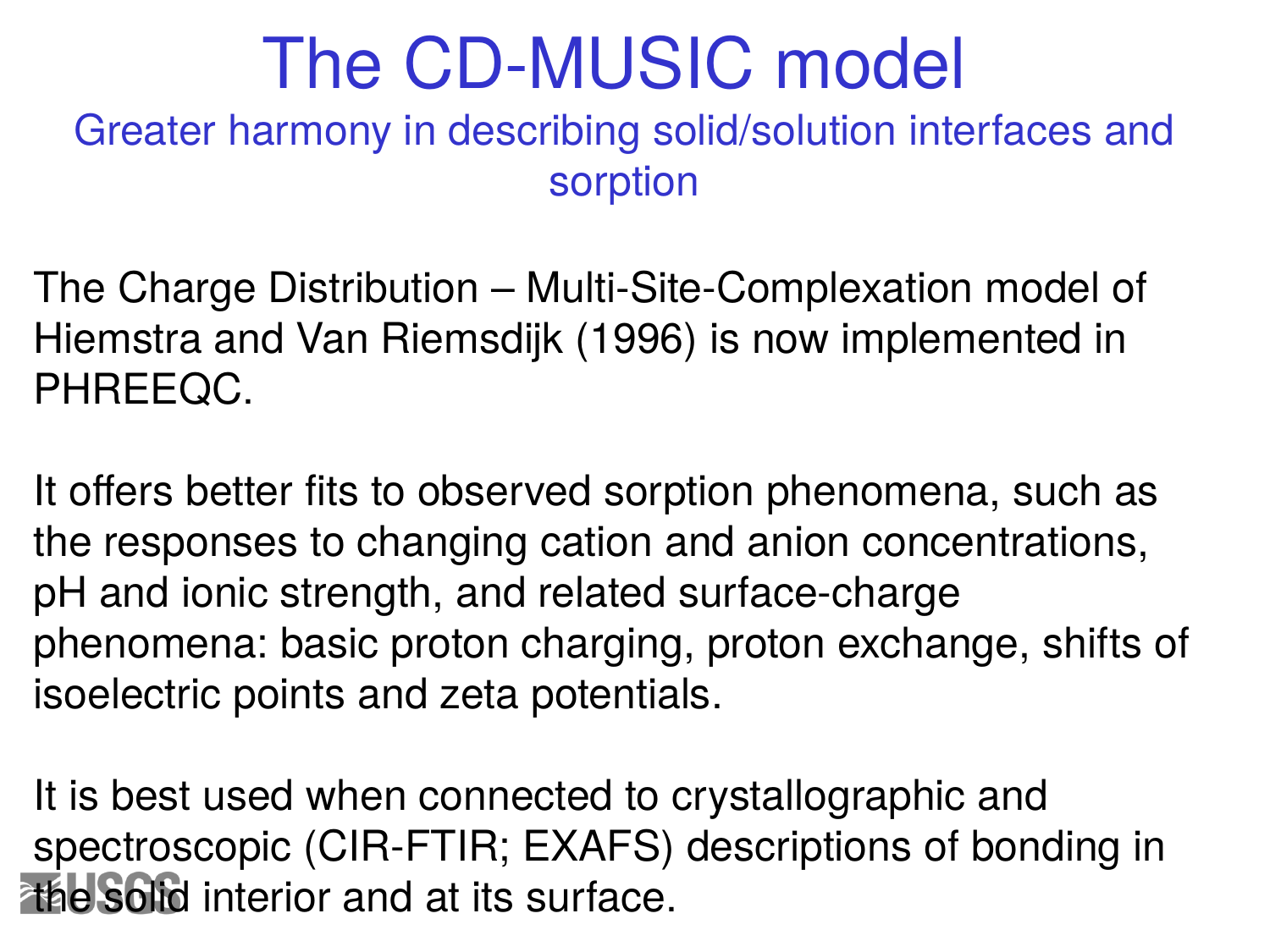

# The CD-MUSIC model Greater harmony in describing solid/solution interfaces and sorption
The Charge Distribution – Multi-Site-Complexation model of Hiemstra and Van Riemsdijk (1996) is now implemented in PHREEQC.

It offers better fits to observed sorption phenomena, such as the responses to changing cation and anion concentrations, pH and ionic strength, and related surface-charge phenomena: basic proton charging, proton exchange, shifts of isoelectric points and zeta potentials.

It is best used when connected to crystallographic and spectroscopic (CIR-FTIR; EXAFS) descriptions of bonding in the solid interior and at its surface.